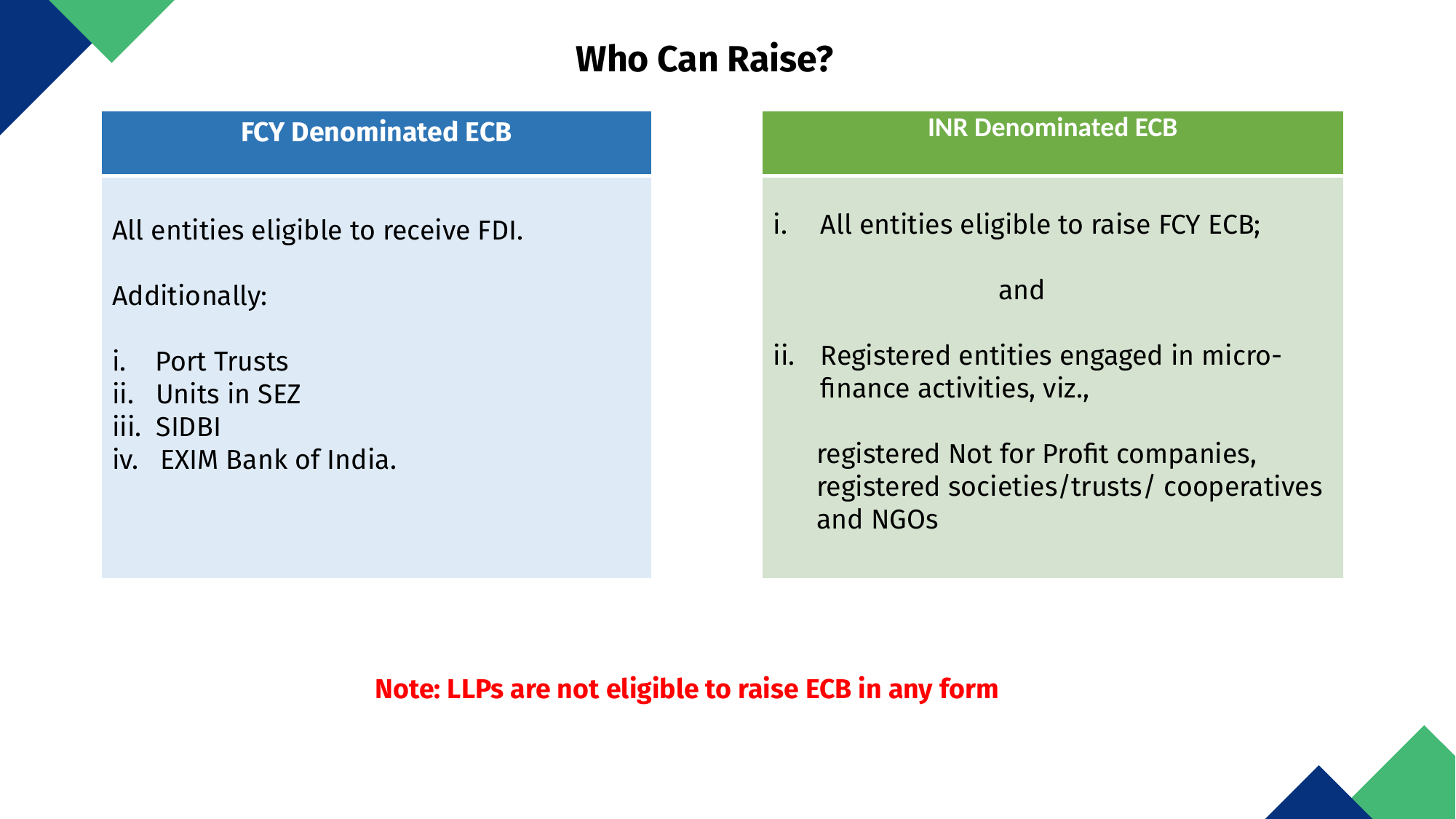

Who Can Raise?
| FCY Denominated ECB |
| --- |
| All entities eligible to receive FDI. Additionally: i. Port Trusts ii. Units in SEZ iii. SIDBI iv. EXIM Bank of India. |
| INR Denominated ECB |
| --- |
| All entities eligible to raise FCY ECB; and Registered entities engaged in micro-finance activities, viz., registered Not for Profit companies, registered societies/trusts/ cooperatives and NGOs |
Note: LLPs are not eligible to raise ECB in any form